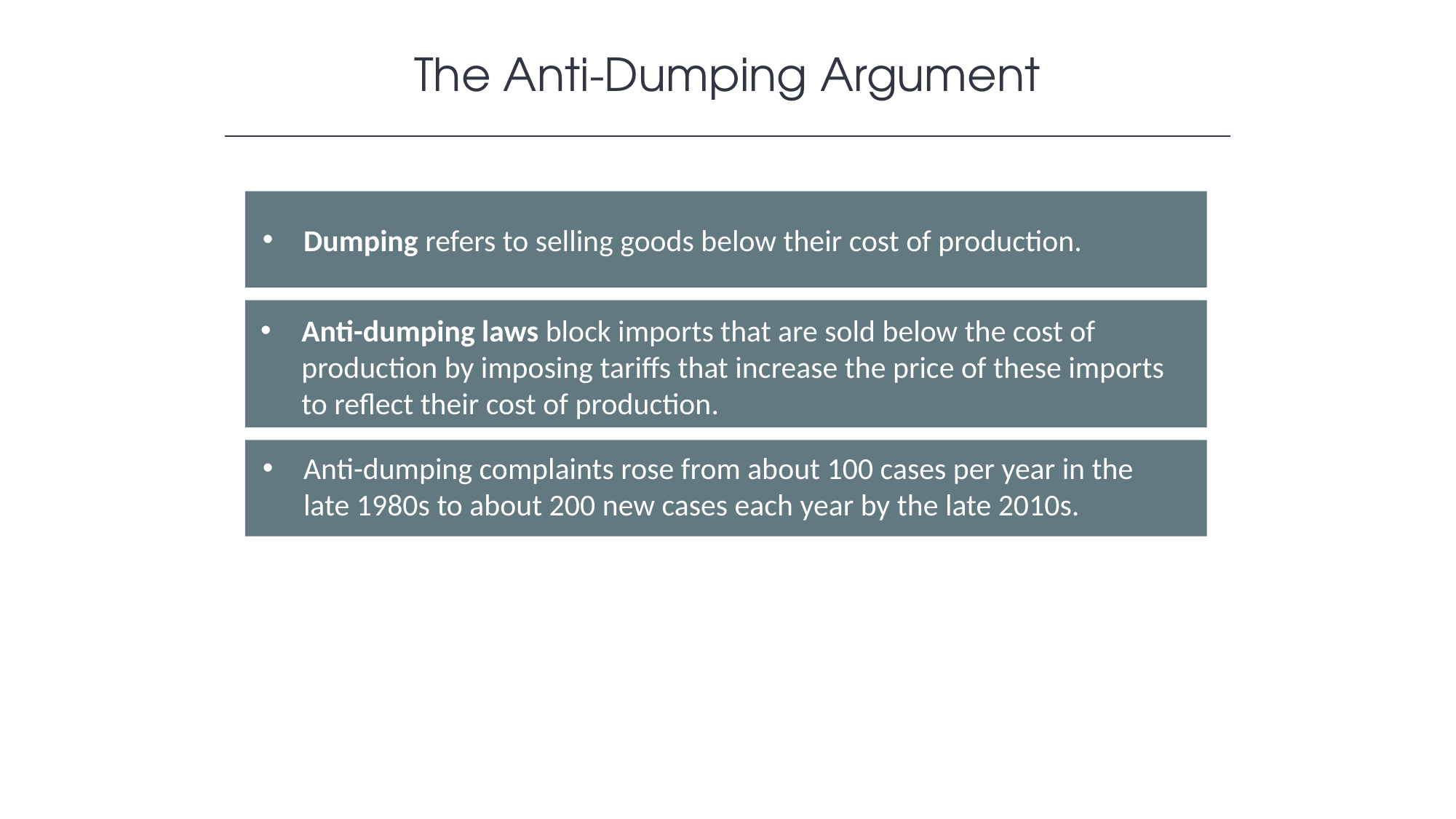

The Anti-Dumping Argument

Dumping refers to selling goods below their cost of production.

Anti-dumping laws block imports that are sold below the cost of production by imposing tariffs that increase the price of these imports to reflect their cost of production.

Anti-dumping complaints rose from about 100 cases per year in the late 1980s to about 200 new cases each year by the late 2010s.